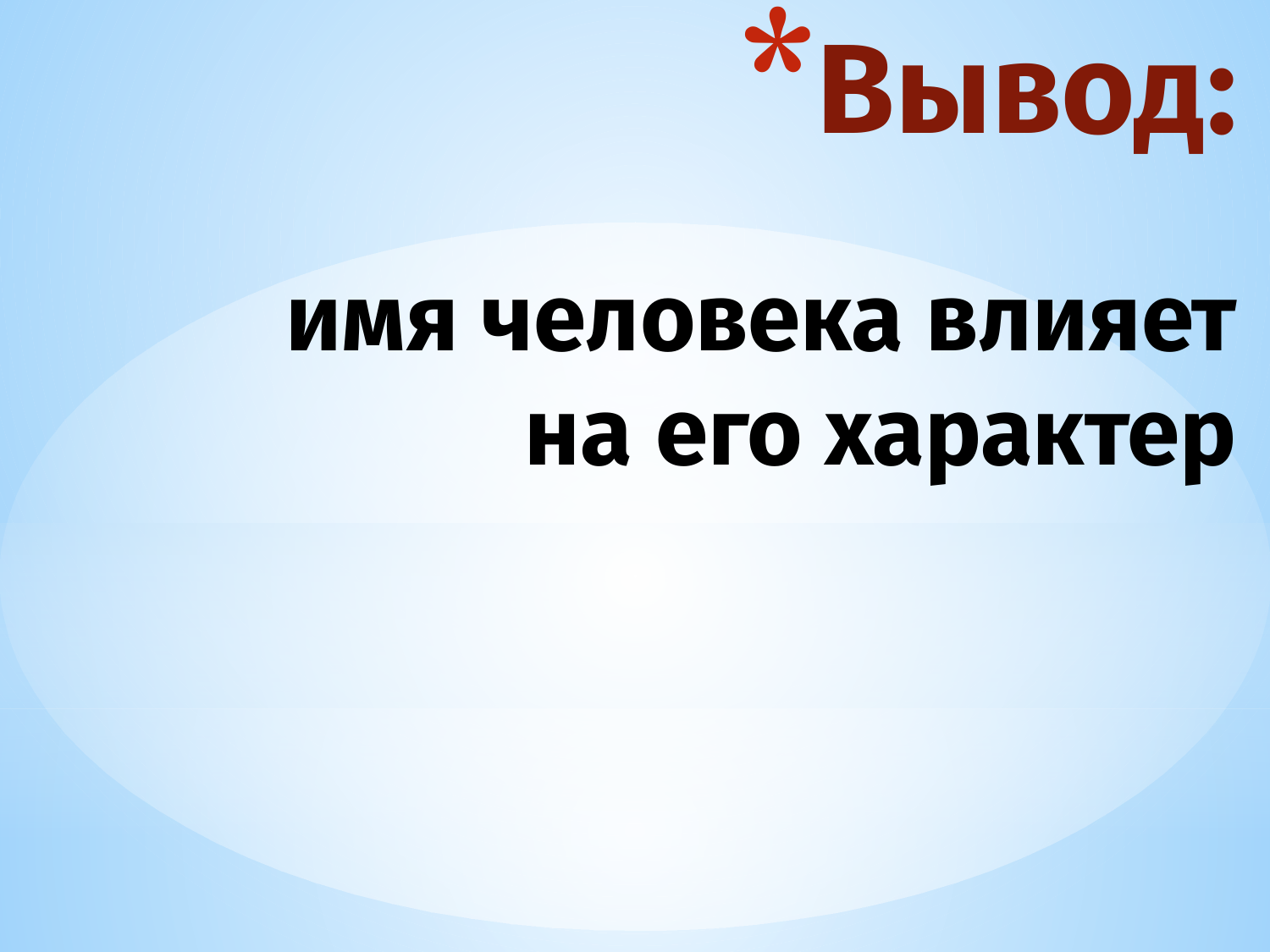

# Вывод: имя человека влияет на его характер